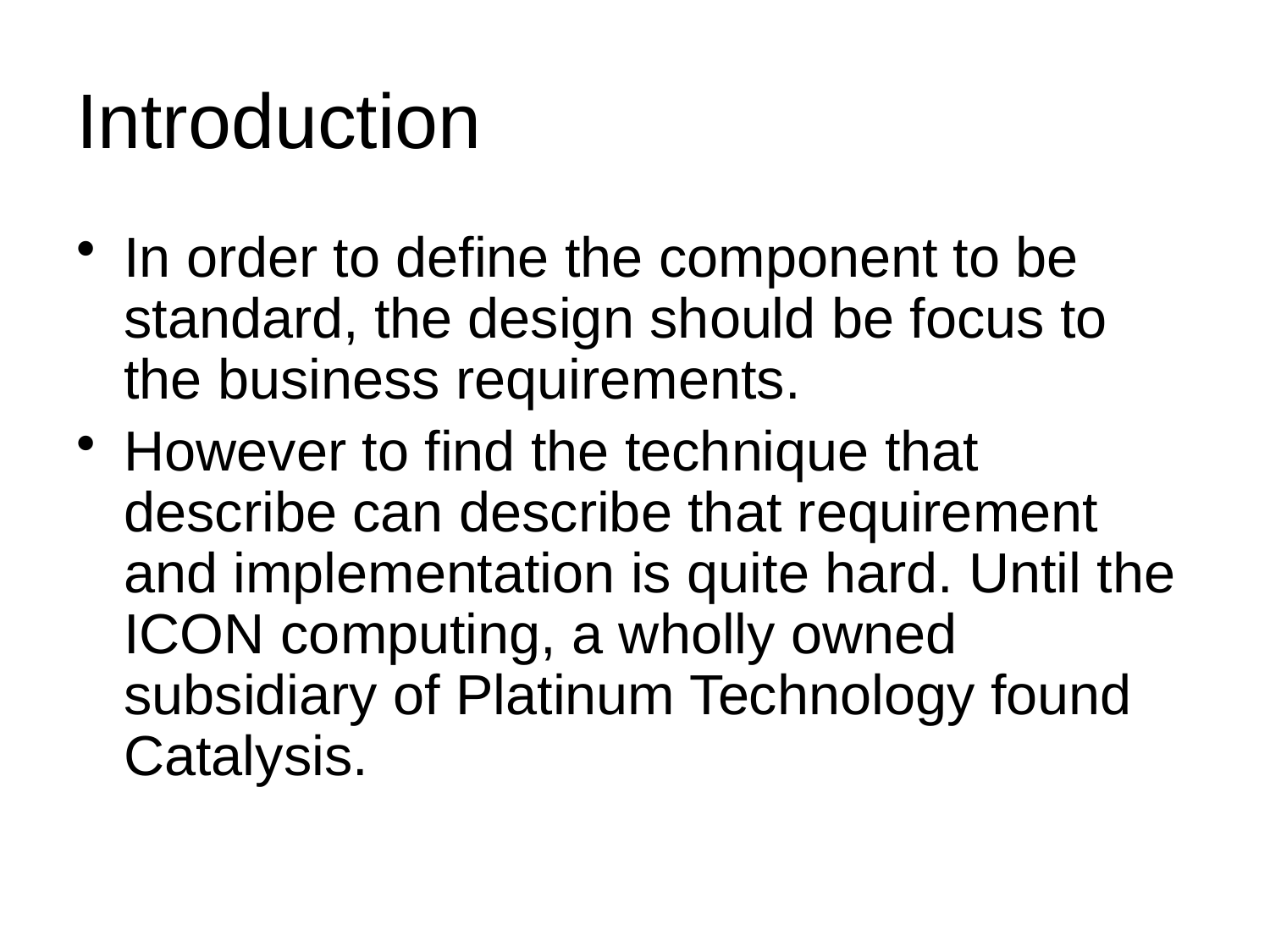

# Introduction
In order to define the component to be standard, the design should be focus to the business requirements.
However to find the technique that describe can describe that requirement and implementation is quite hard. Until the ICON computing, a wholly owned subsidiary of Platinum Technology found Catalysis.